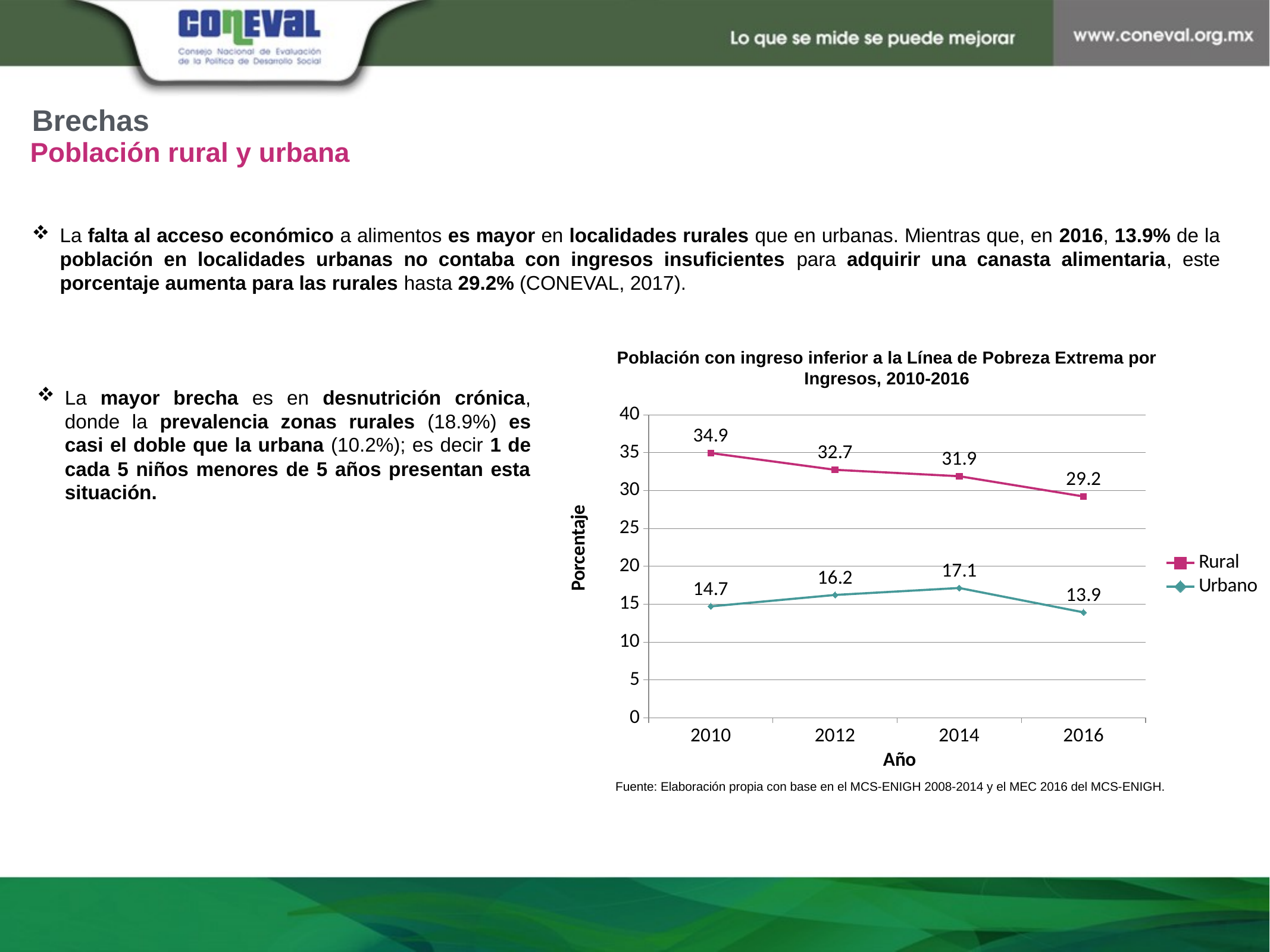

Brechas
Población rural y urbana
La falta al acceso económico a alimentos es mayor en localidades rurales que en urbanas. Mientras que, en 2016, 13.9% de la población en localidades urbanas no contaba con ingresos insuficientes para adquirir una canasta alimentaria, este porcentaje aumenta para las rurales hasta 29.2% (CONEVAL, 2017).
Población con ingreso inferior a la Línea de Pobreza Extrema por Ingresos, 2010-2016

### Chart

| Category |  |  |
|---|---|---|
| 2010 | 34.94512753575871 | 14.70852011921814 |
| 2012 | 32.7353372257227 | 16.2144715625723 |
| 2014 | 31.88529042685876 | 17.13188697479615 |
| 2016 | 29.21739265173424 | 13.91726179578268 |
La mayor brecha es en desnutrición crónica, donde la prevalencia zonas rurales (18.9%) es casi el doble que la urbana (10.2%); es decir 1 de cada 5 niños menores de 5 años presentan esta situación.
Fuente: Elaboración propia con base en el MCS-ENIGH 2008-2014 y el MEC 2016 del MCS-ENIGH.